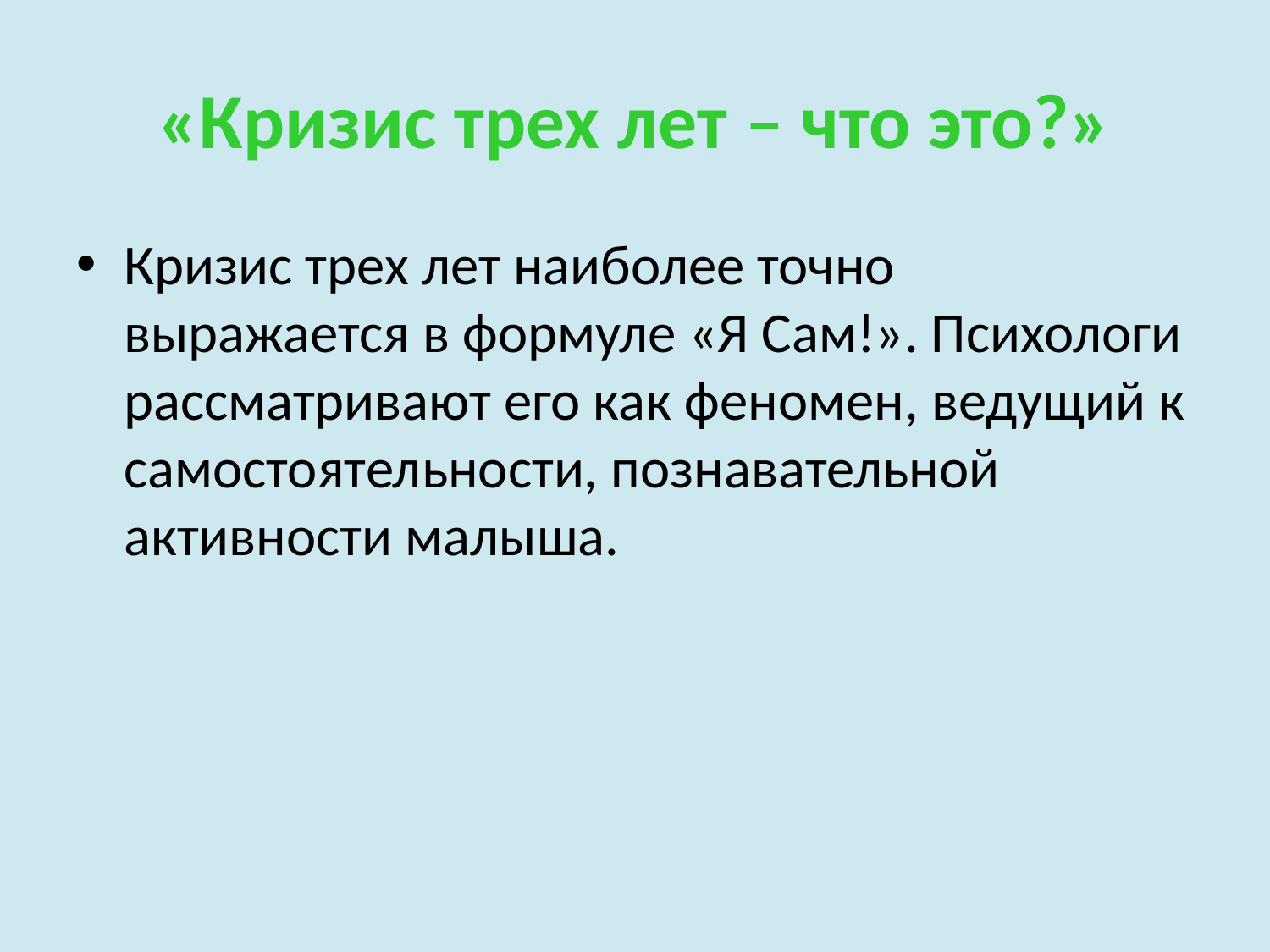

# «Кризис трех лет – что это?»
Кризис трех лет наиболее точно выражается в формуле «Я Сам!». Психологи рассматривают его как феномен, ведущий к самостоятельности, познавательной активности малыша.